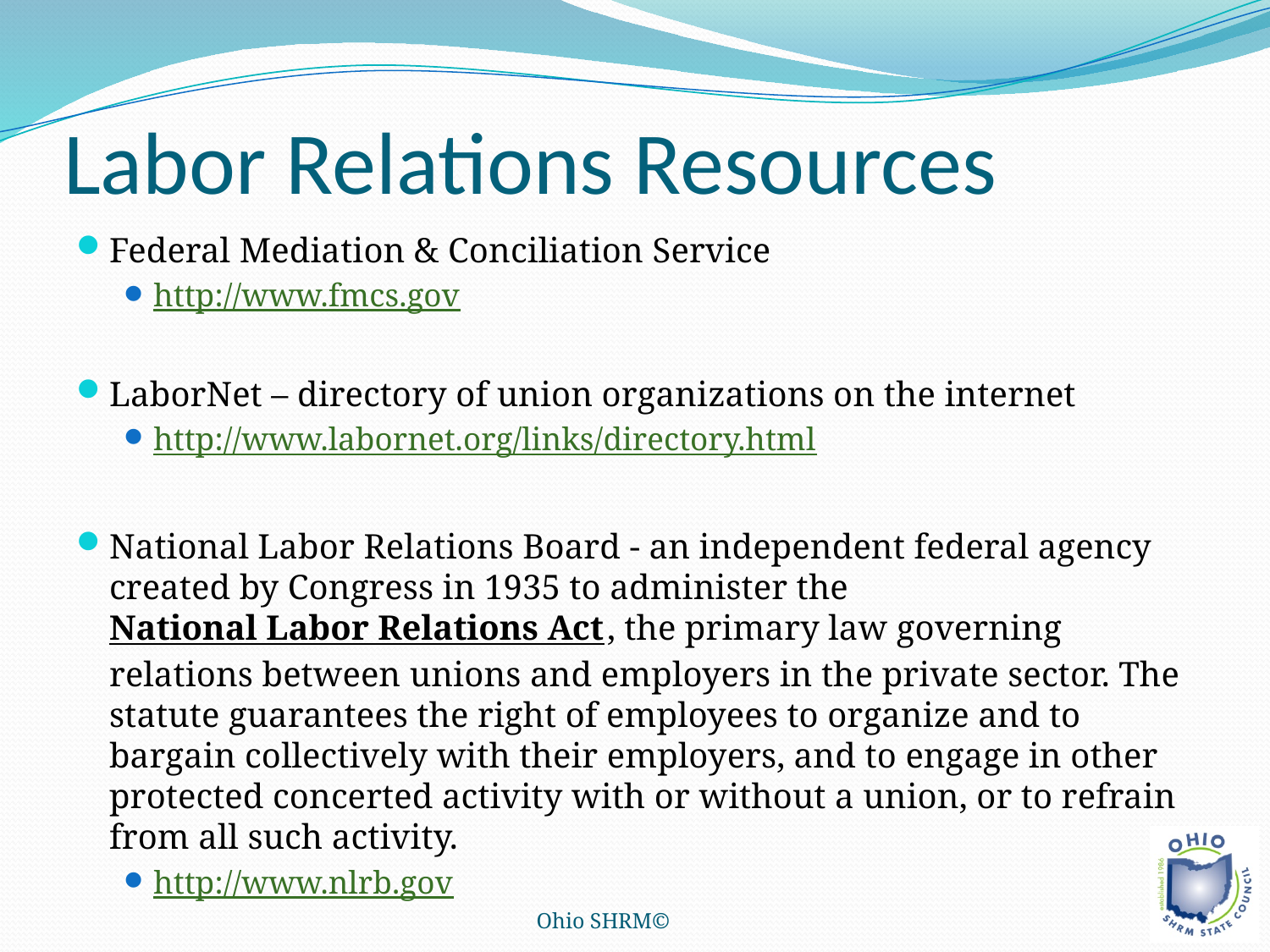

# Labor Relations Resources
Federal Mediation & Conciliation Service
http://www.fmcs.gov

LaborNet – directory of union organizations on the internet
http://www.labornet.org/links/directory.html

National Labor Relations Board - an independent federal agency created by Congress in 1935 to administer the National Labor Relations Act, the primary law governing relations between unions and employers in the private sector. The statute guarantees the right of employees to organize and to bargain collectively with their employers, and to engage in other protected concerted activity with or without a union, or to refrain from all such activity.
http://www.nlrb.gov

Ohio SHRM©